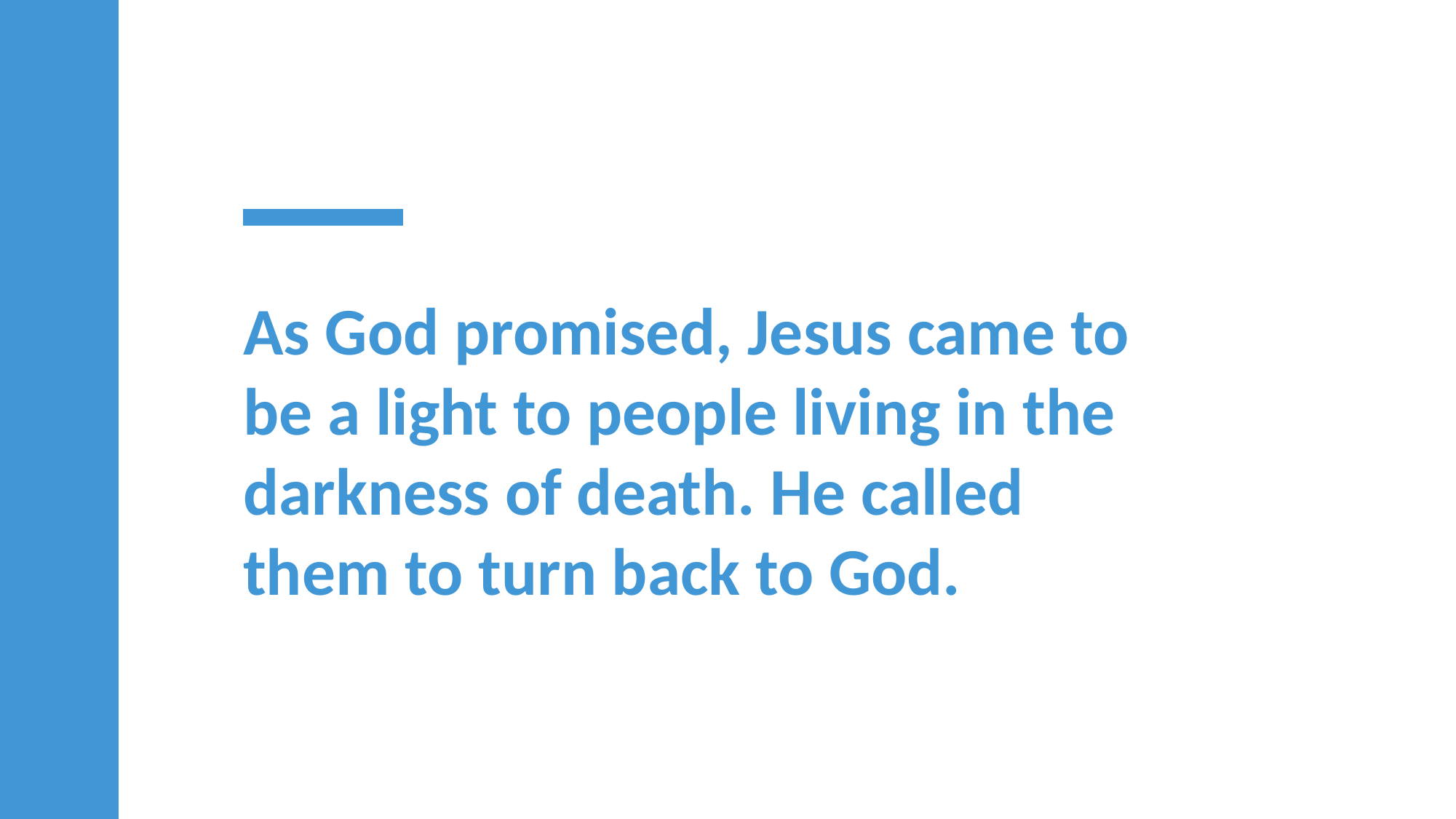

As God promised, Jesus came to be a light to people living in the darkness of death. He called them to turn back to God.